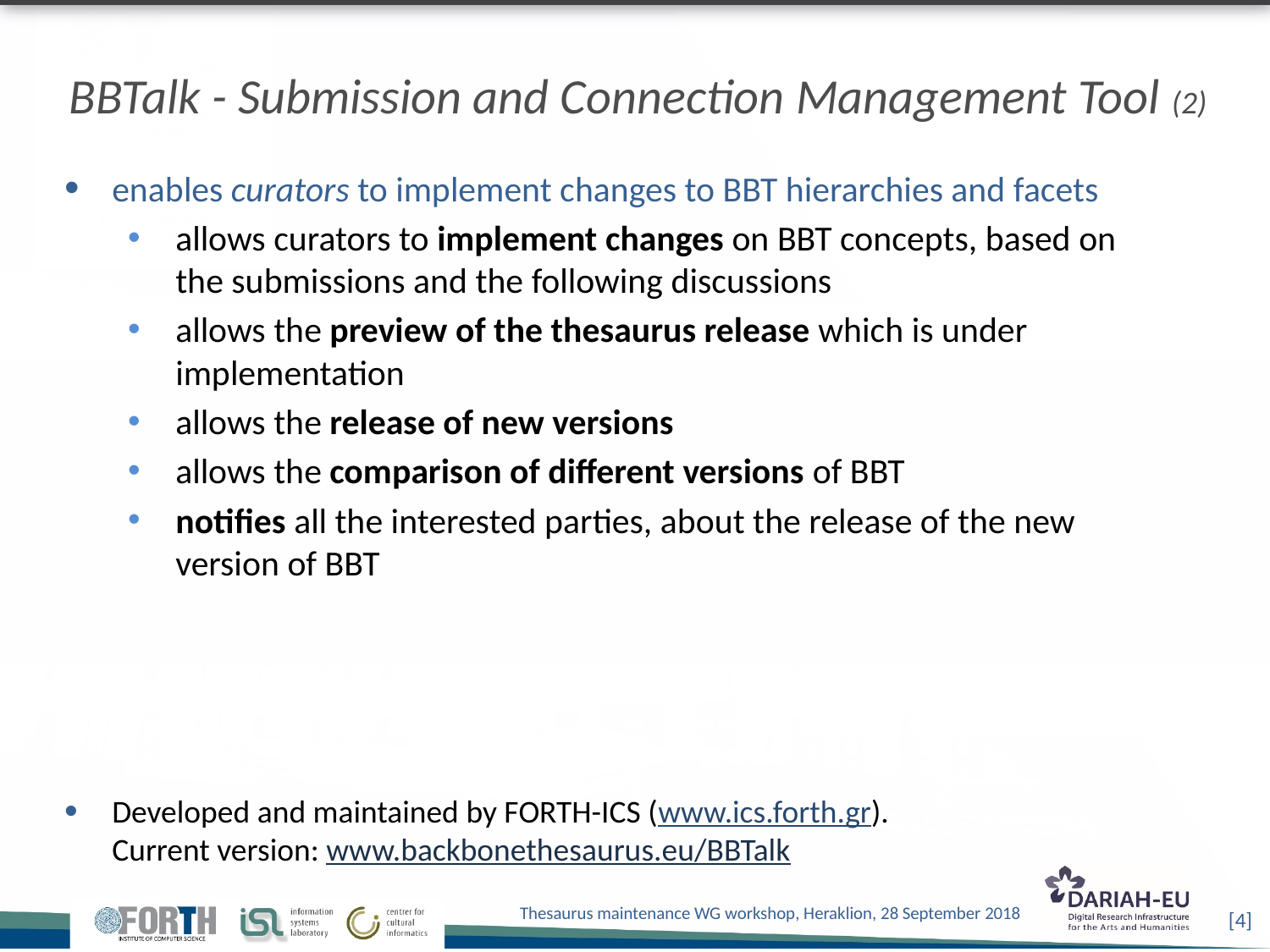

# BBTalk - Submission and Connection Management Tool (2)
enables curators to implement changes to BBT hierarchies and facets
allows curators to implement changes on BBT concepts, based on the submissions and the following discussions
allows the preview of the thesaurus release which is under implementation
allows the release of new versions
allows the comparison of different versions of BBT
notifies all the interested parties, about the release of the new version of BBT

Developed and maintained by FORTH-ICS (www.ics.forth.gr).
Current version: www.backbonethesaurus.eu/BBTalk